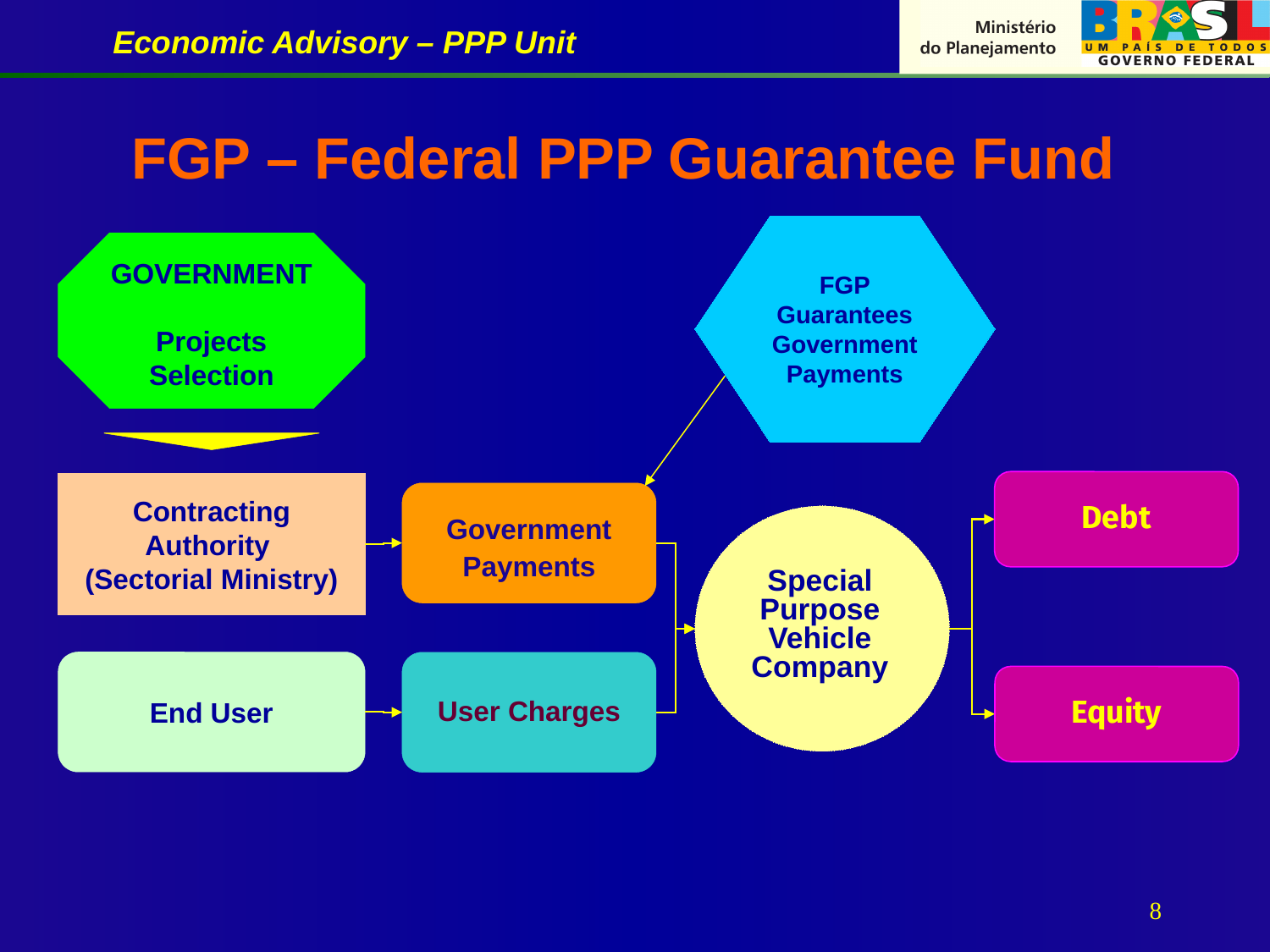

# FGP – Federal PPP Guarantee Fund

FGP
Guarantees Government Payments
GOVERNMENT

Projects Selection

Debt
Contracting Authority
(Sectorial Ministry)
Government Payments

Special Purpose Vehicle Company
End User
User Charges
Equity
8